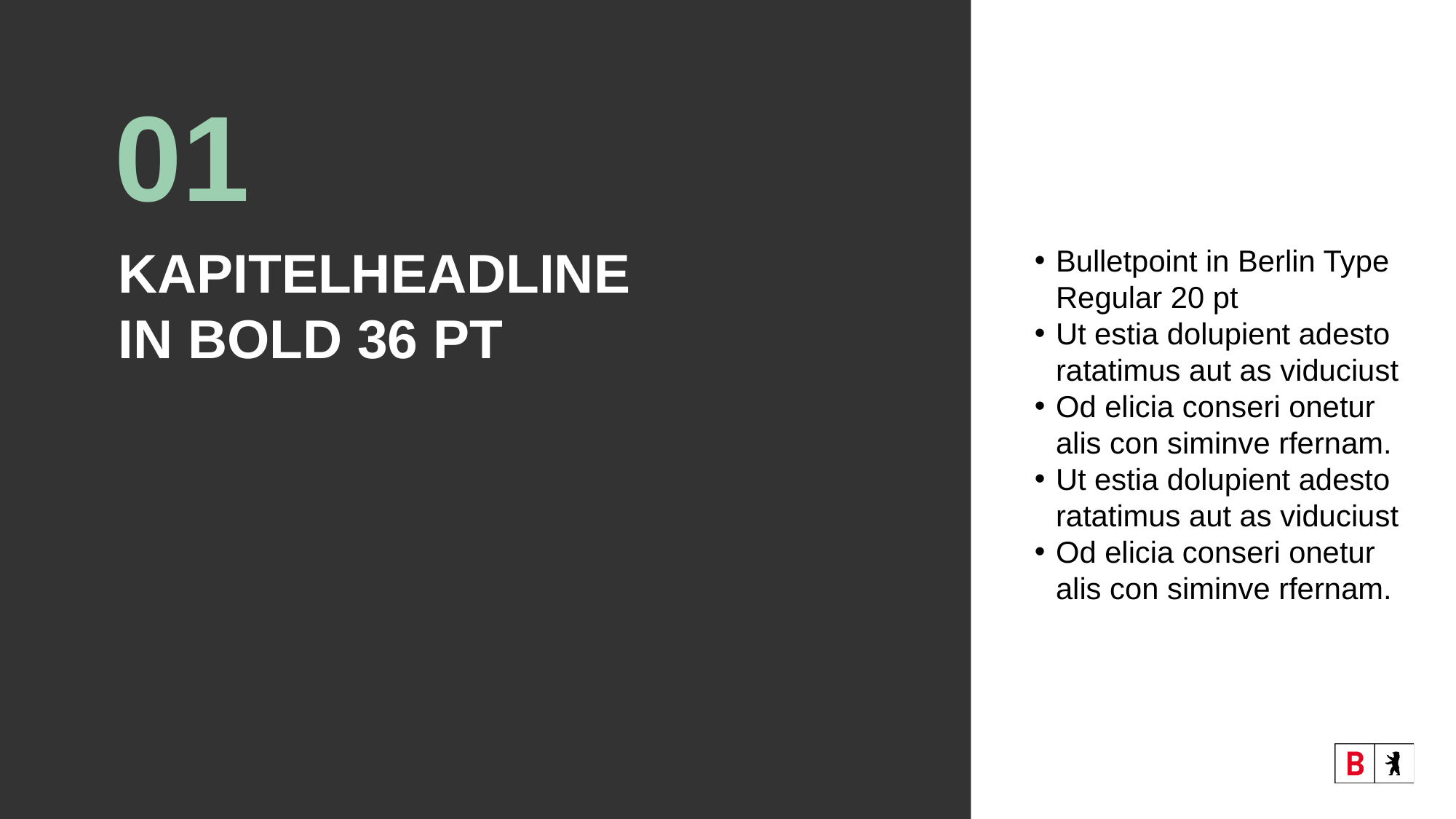

01
# KAPITELHEADLINE IN BOLD 36 pt
Bulletpoint in Berlin Type Regular 20 pt
Ut estia dolupient adesto ratatimus aut as viduciust
Od elicia conseri onetur alis con siminve rfernam.
Ut estia dolupient adesto ratatimus aut as viduciust
Od elicia conseri onetur alis con siminve rfernam.